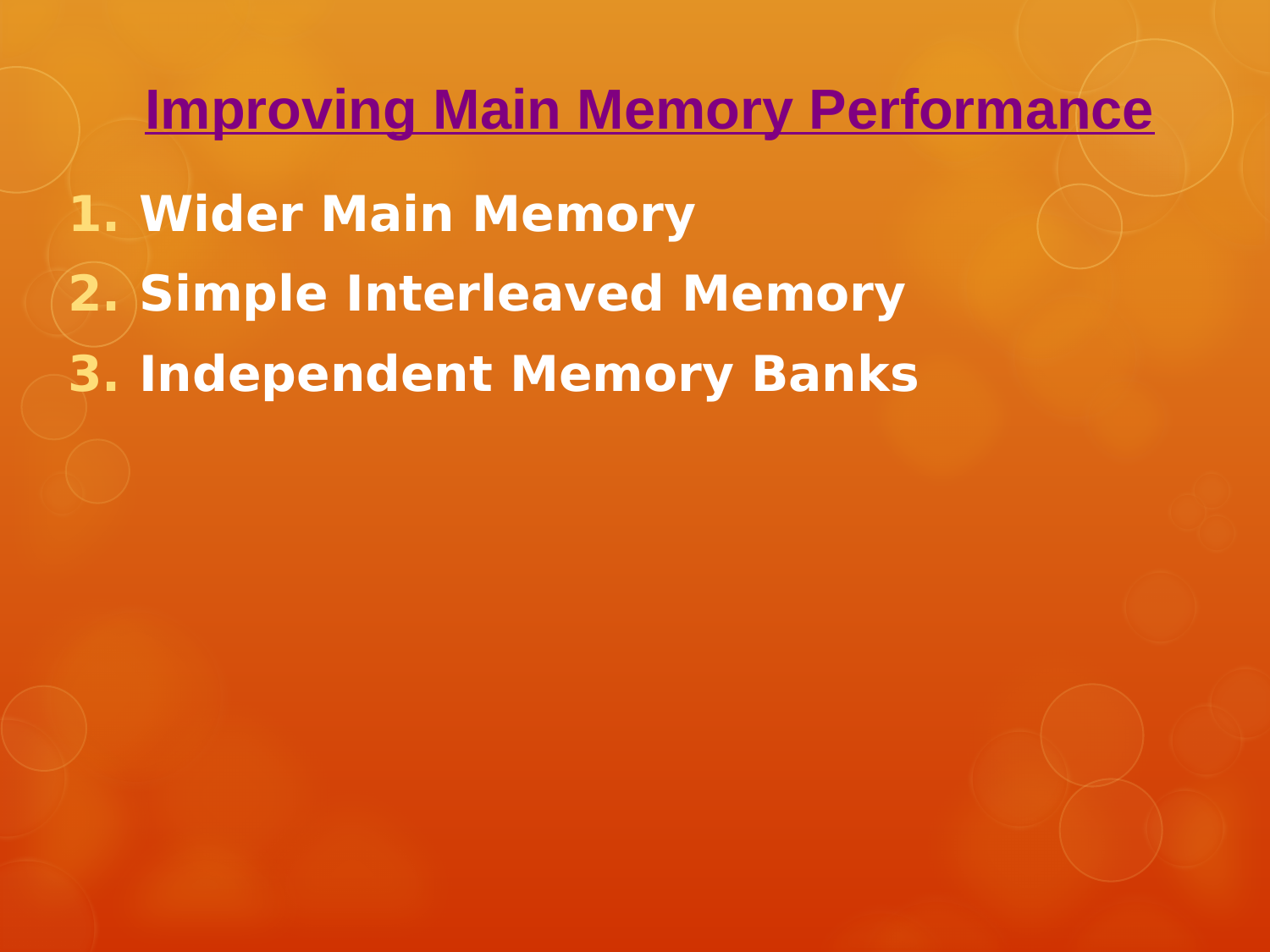

Improving Main Memory Performance
Wider Main Memory
Simple Interleaved Memory
Independent Memory Banks